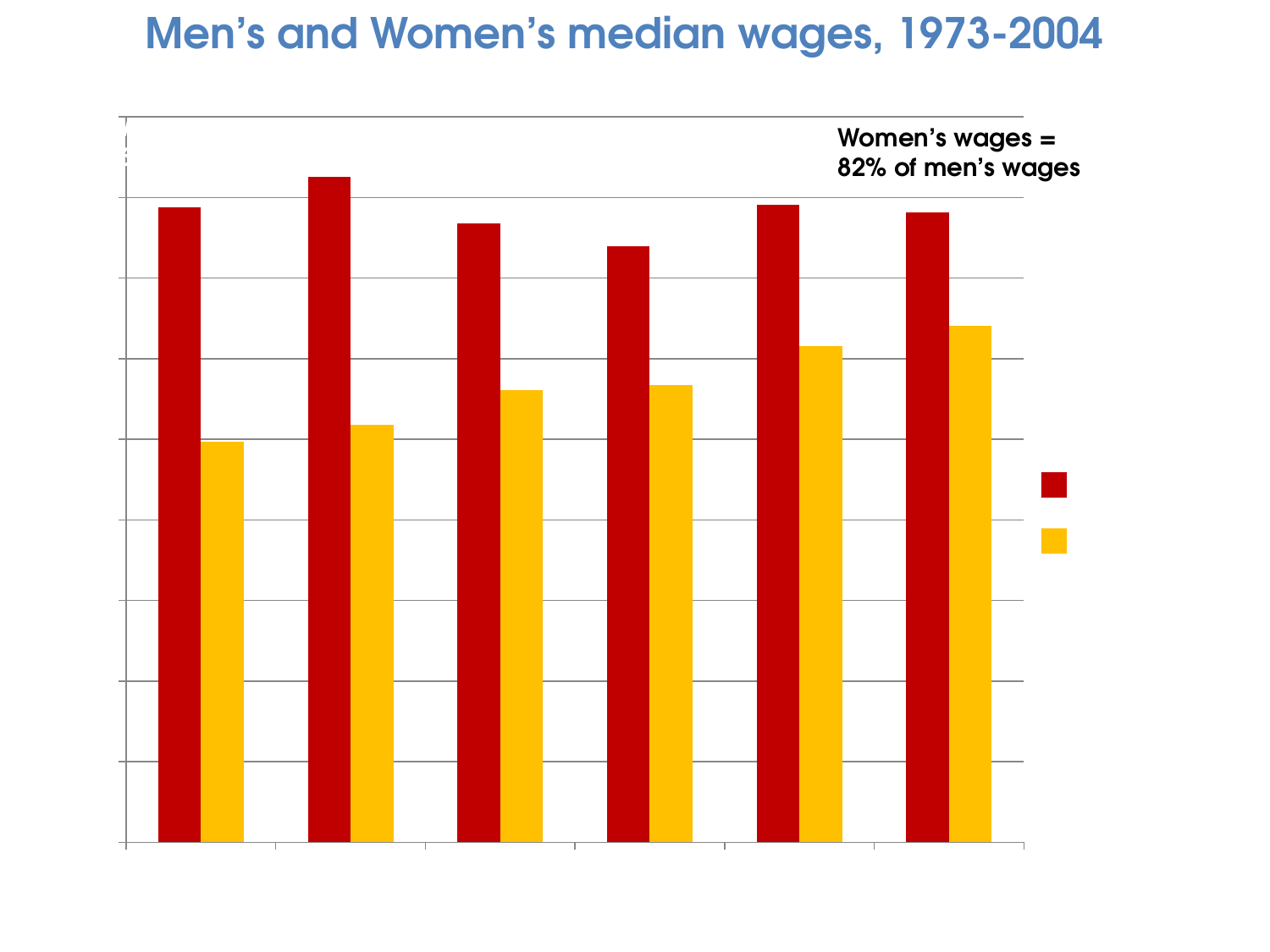

Men’s and Women’s median wages, 1973-2004

### Chart

| Category | men | women |
|---|---|---|
| 1973.0 | 15.76 | 9.950000000000003 |
| 1979.0 | 16.51000000000002 | 10.35000000000002 |
| 1989.0 | 15.35000000000002 | 11.22 |
| 1995.0 | 14.79 | 11.35000000000002 |
| 2000.0 | 15.81 | 12.32 |
| 2005.0 | 15.64 | 12.82 |
Women’s wages =
63% of men’s wages
Women’s wages =
82% of men’s wages